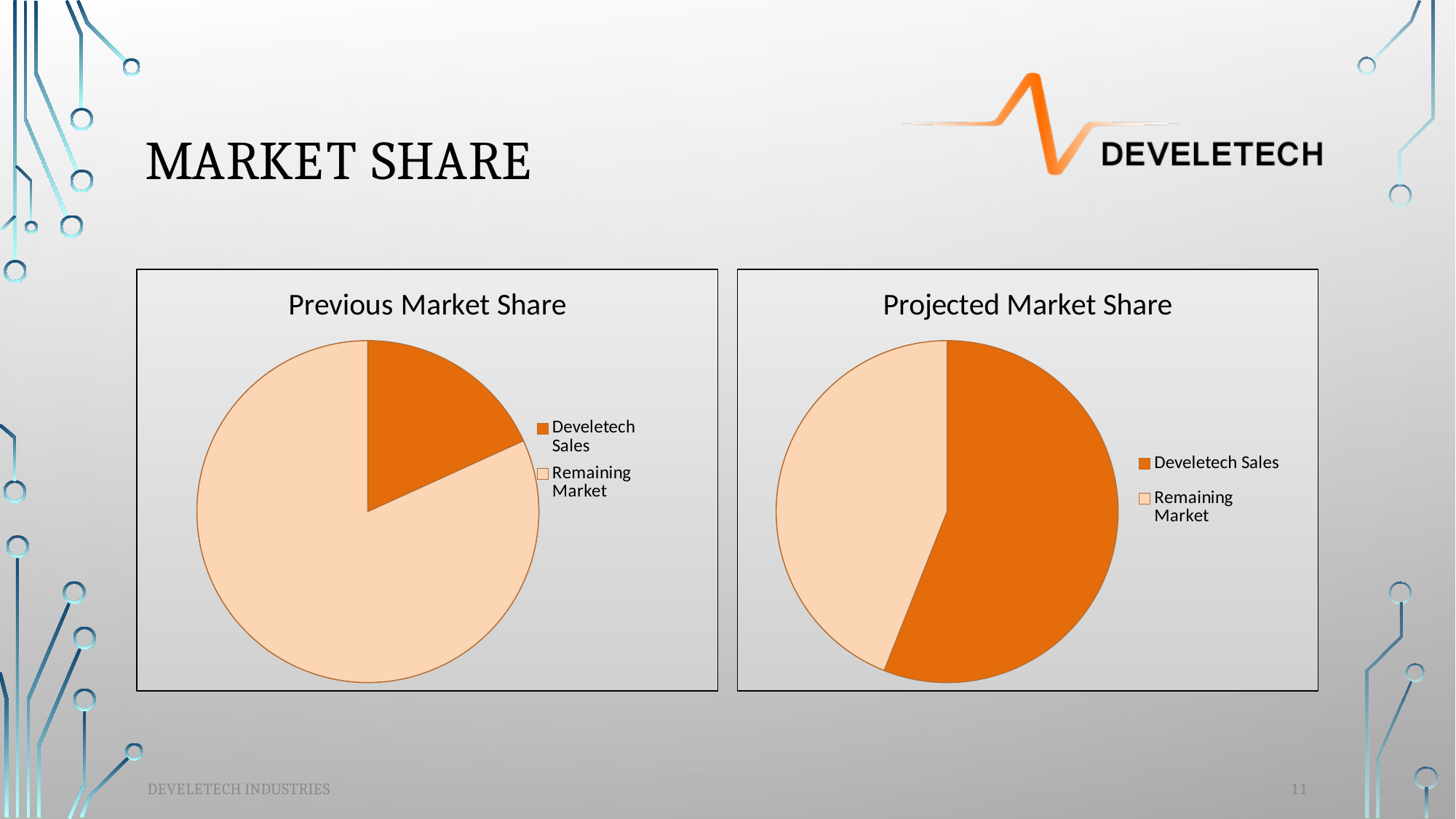

# Market Share

### Chart: Previous Market Share

| Category |  |
|---|---|
| Develetech Sales | 18.2 |
| Remaining Market | 81.8 |

### Chart: Projected Market Share

| Category |  |
|---|---|
| Develetech Sales  | 56.0 |
| Remaining Market | 44.0 |
11
Develetech Industries